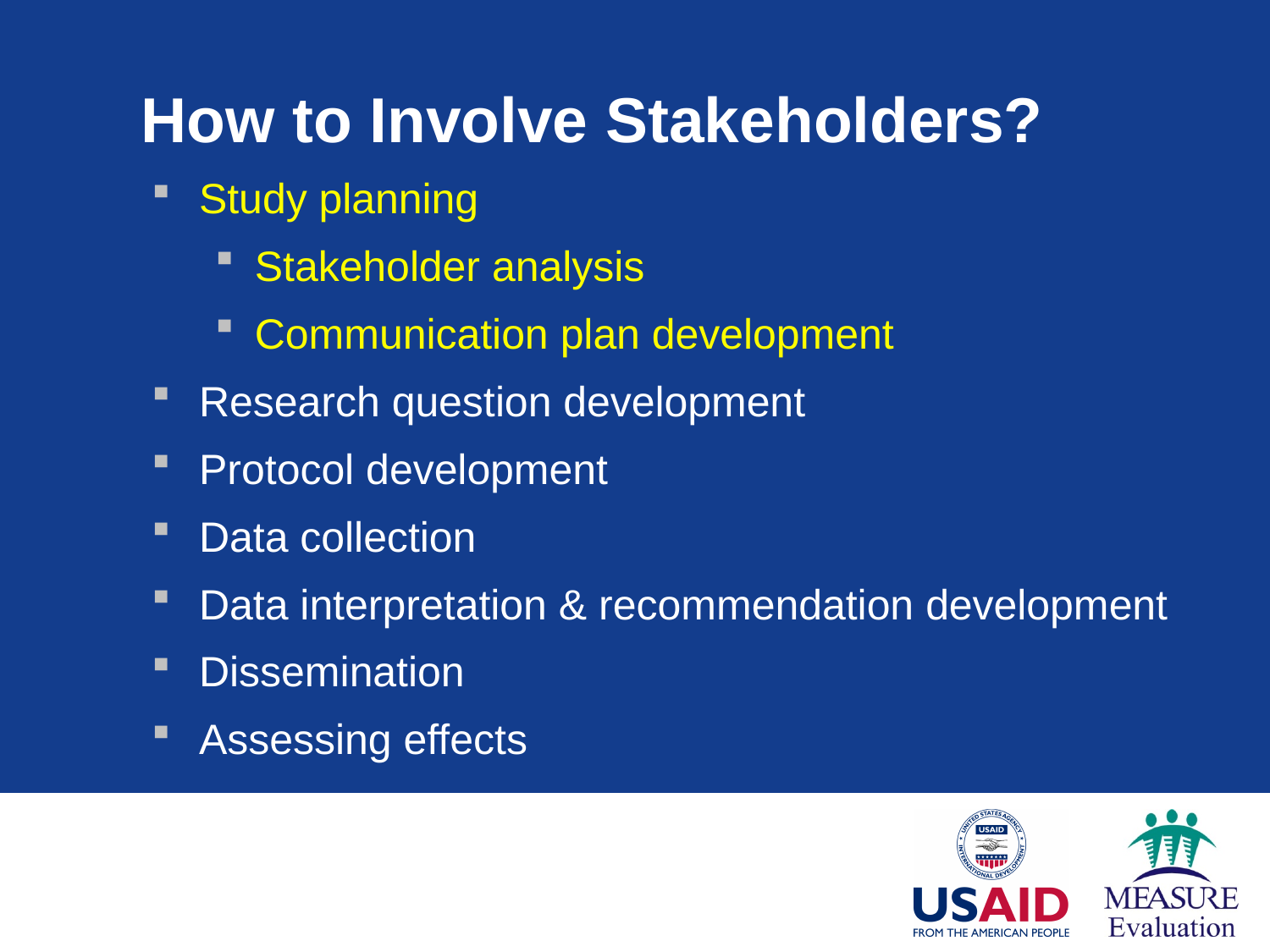

# How to Involve Stakeholders?
Study planning
Stakeholder analysis
Communication plan development
Research question development
Protocol development
Data collection
Data interpretation & recommendation development
Dissemination
Assessing effects